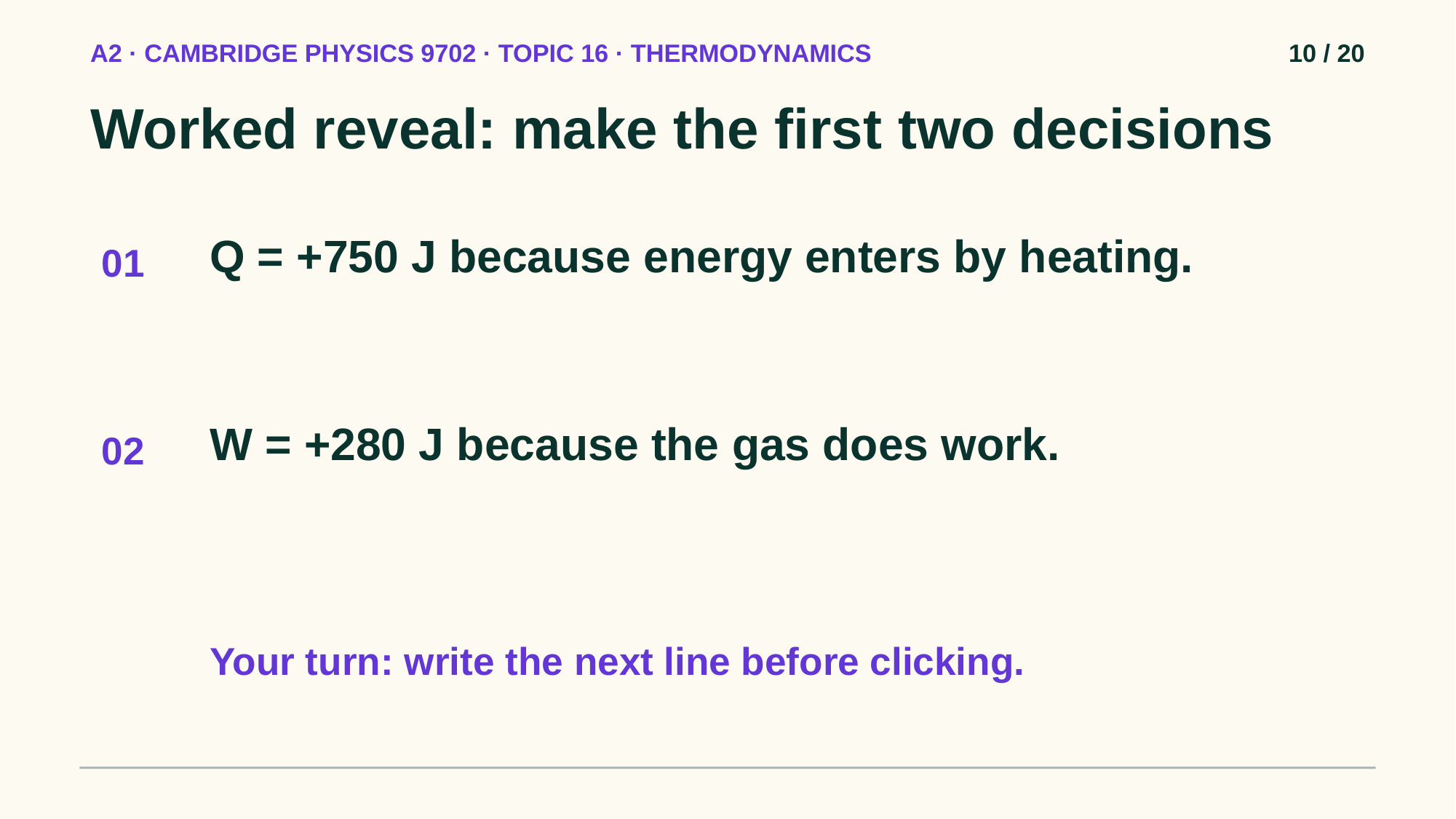

A2 · CAMBRIDGE PHYSICS 9702 · TOPIC 16 · THERMODYNAMICS
10 / 20
Worked reveal: make the first two decisions
Q = +750 J because energy enters by heating.
01
W = +280 J because the gas does work.
02
Your turn: write the next line before clicking.